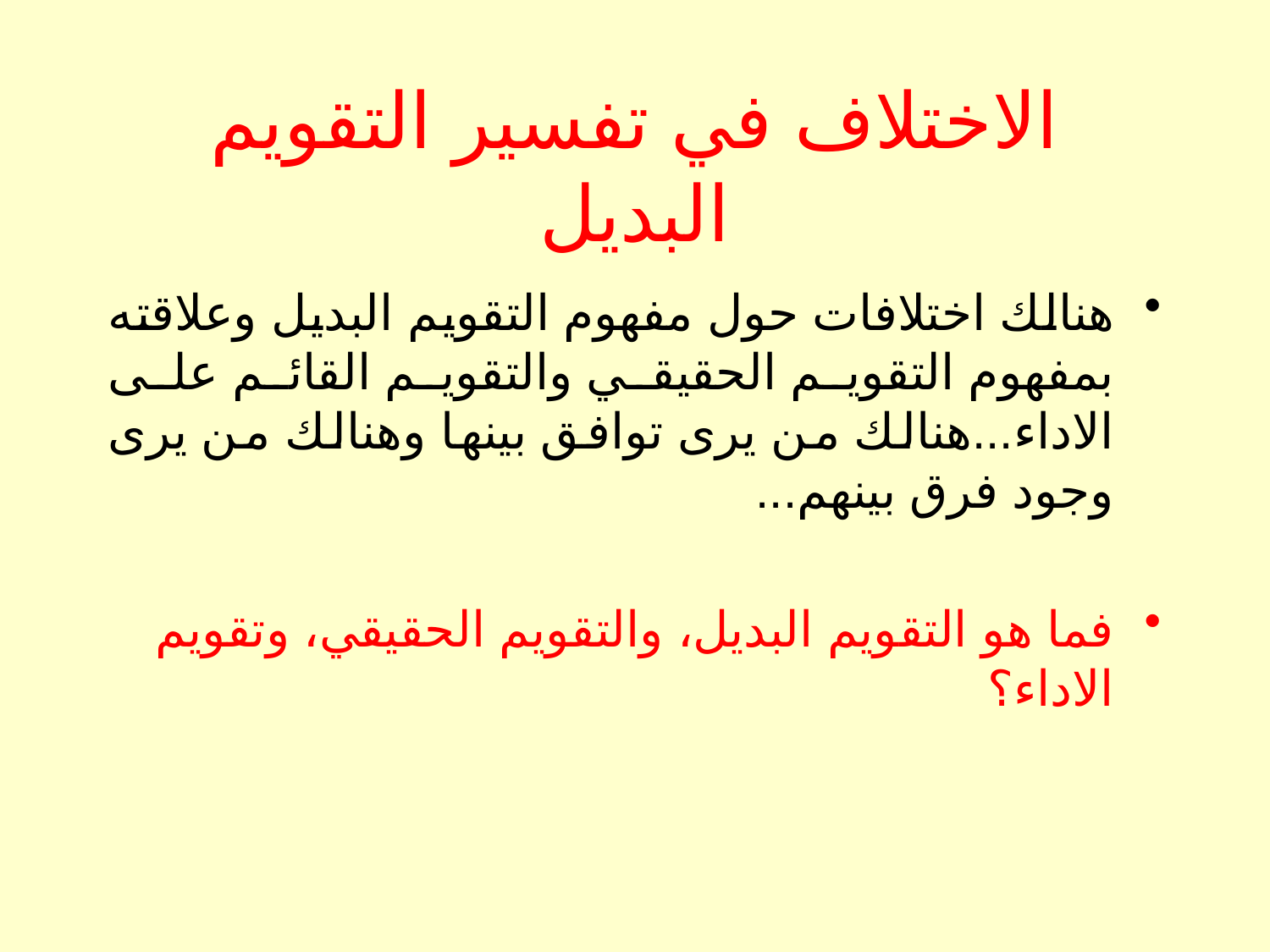

# الاختلاف في تفسير التقويم البديل
هنالك اختلافات حول مفهوم التقويم البديل وعلاقته بمفهوم التقويم الحقيقي والتقويم القائم على الاداء...هنالك من يرى توافق بينها وهنالك من يرى وجود فرق بينهم...

فما هو التقويم البديل، والتقويم الحقيقي، وتقويم الاداء؟